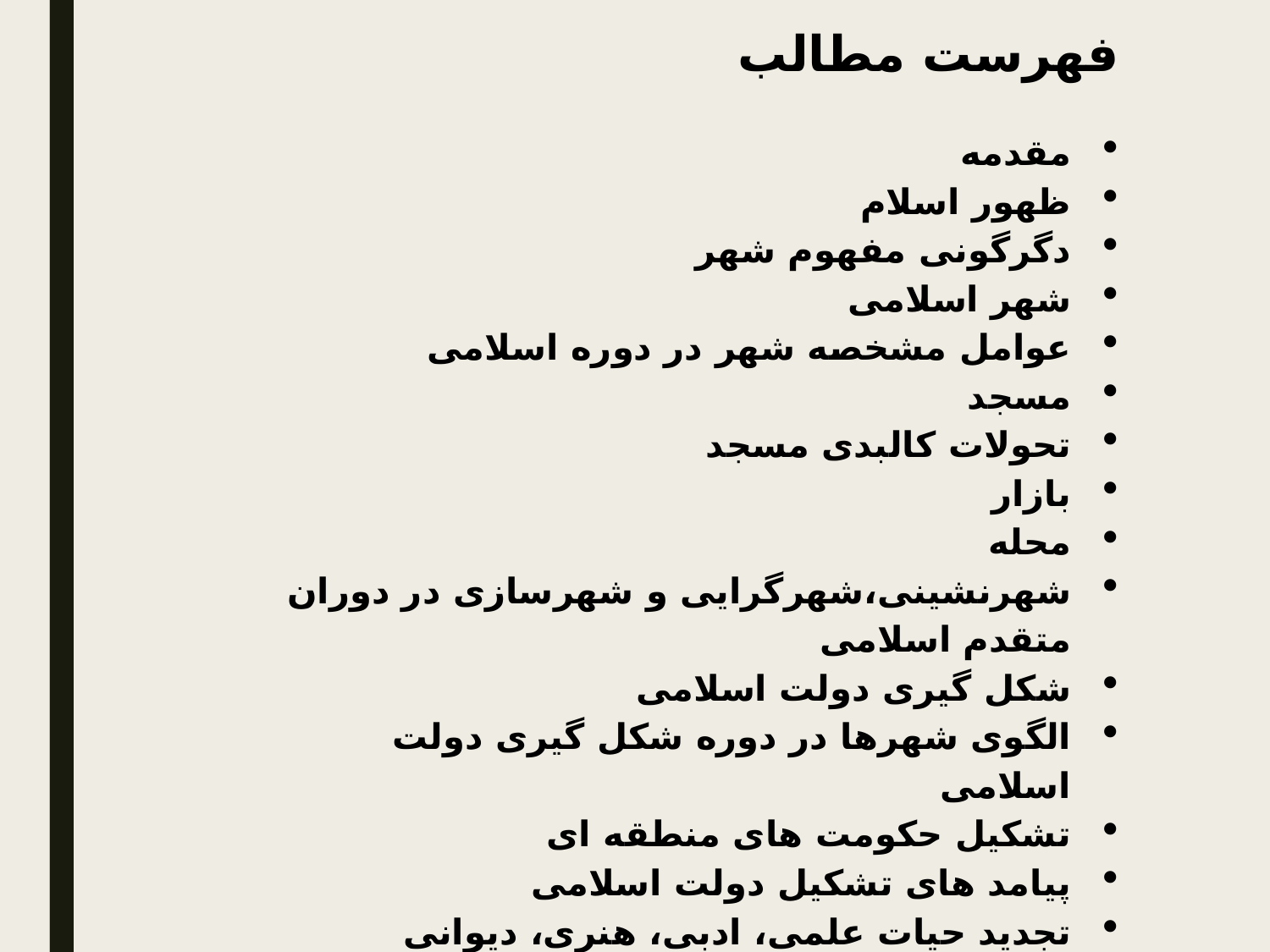

فهرست مطالب

مقدمه
ظهور اسلام
دگرگونی مفهوم شهر
شهر اسلامی
عوامل مشخصه شهر در دوره اسلامی
مسجد
تحولات کالبدی مسجد
بازار
محله
شهرنشینی،شهرگرایی و شهرسازی در دوران متقدم اسلامی
شکل گیری دولت اسلامی
الگوی شهرها در دوره شکل گیری دولت اسلامی
تشکیل حکومت های منطقه ای
پیامد های تشکیل دولت اسلامی
تجدید حیات علمی، ادبی، هنری، دیوانی
منابع